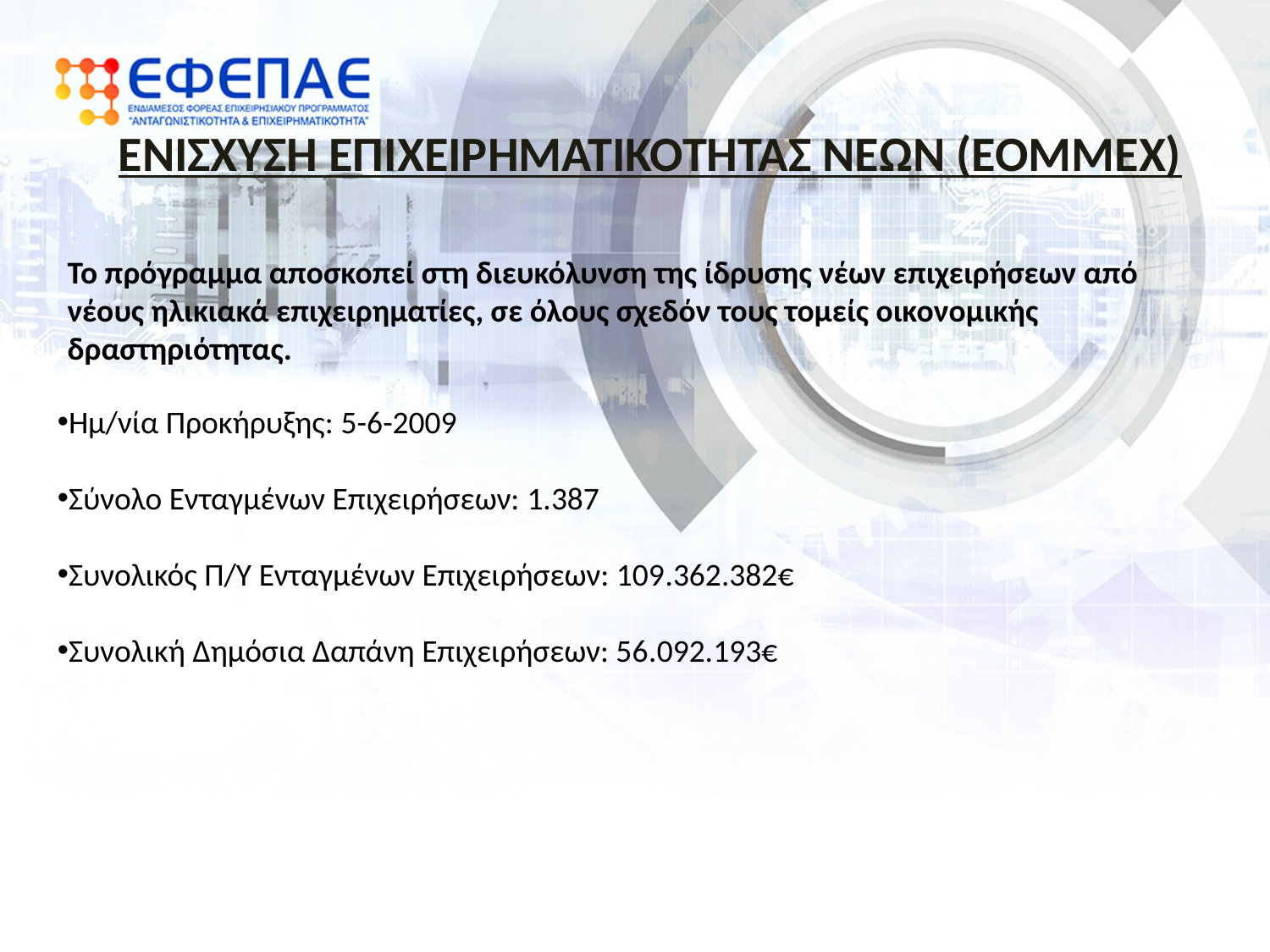

ΕΝΙΣΧΥΣΗ ΕΠΙΧΕΙΡΗΜΑΤΙΚΟΤΗΤΑΣ ΝΕΩΝ (ΕΟΜΜΕΧ)
Το πρόγραμμα αποσκοπεί στη διευκόλυνση της ίδρυσης νέων επιχειρήσεων από νέους ηλικιακά επιχειρηματίες, σε όλους σχεδόν τους τομείς οικονομικής δραστηριότητας.

Ημ/νία Προκήρυξης: 5-6-2009

Σύνολο Ενταγμένων Επιχειρήσεων: 1.387

Συνολικός Π/Υ Ενταγμένων Επιχειρήσεων: 109.362.382€

Συνολική Δημόσια Δαπάνη Επιχειρήσεων: 56.092.193€